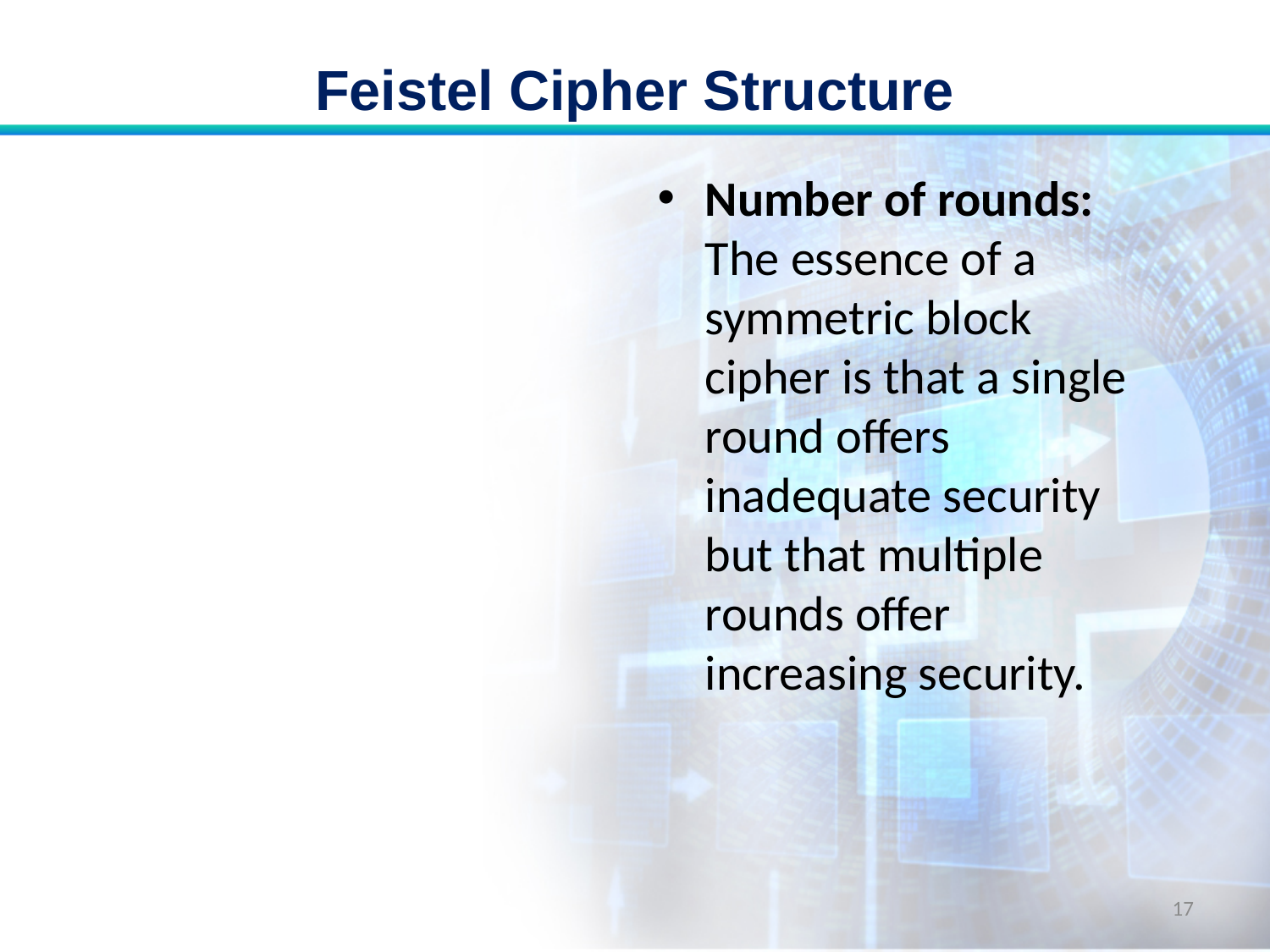

# Feistel Cipher Structure
Number of rounds:  The essence of a symmetric block cipher is that a single round offers inadequate security but that multiple rounds offer increasing security.
17